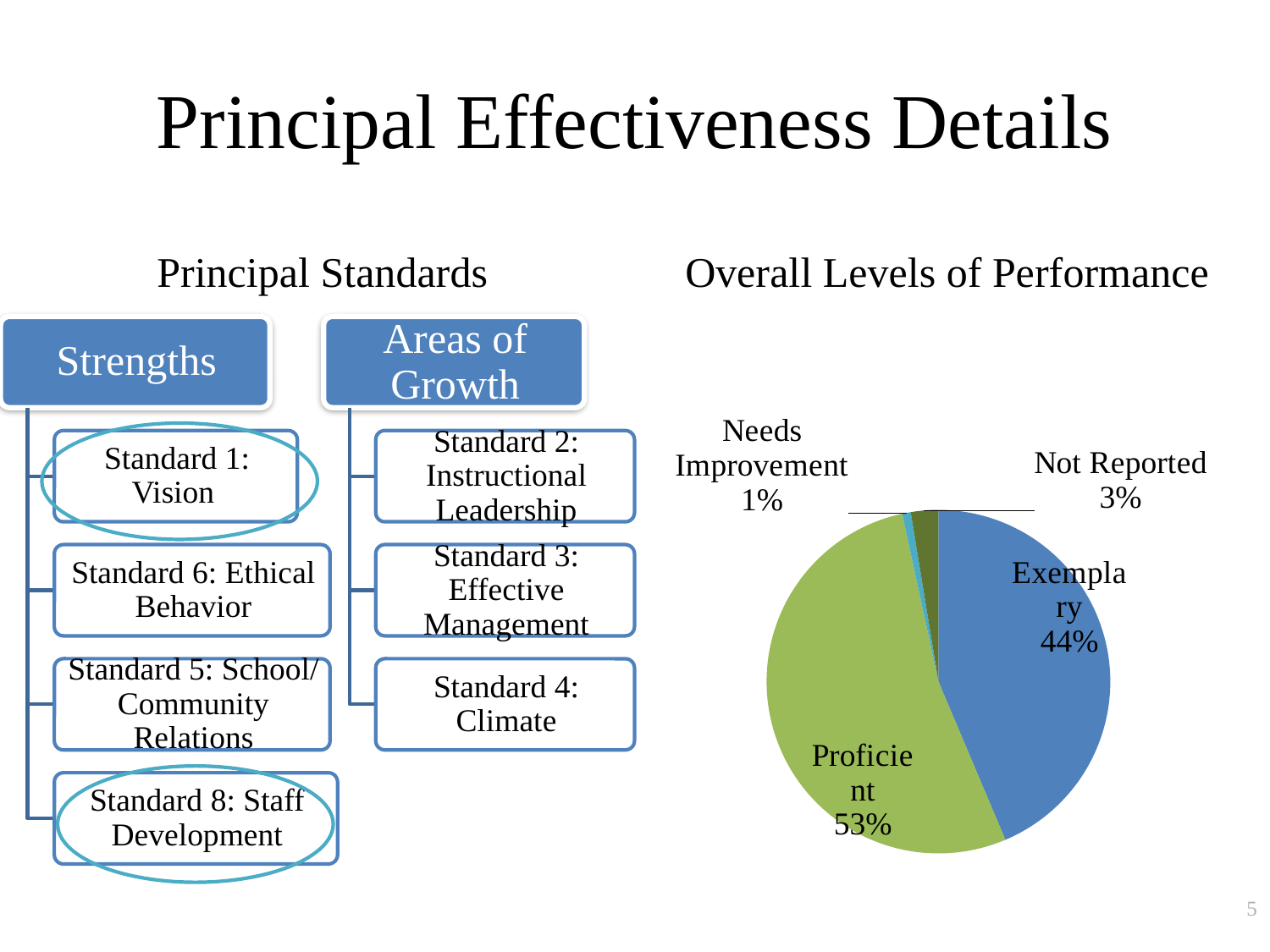

# Principal Effectiveness Details
Principal Standards
Overall Levels of Performance

### Chart:

| Category |    |
|---|---|
| Exemplary | 541.0 |
| Proficient | 657.0 |
| Needs Improvement | 10.0 |
| Unsatisfactory | 0.0 |
| Not Reported | 32.0 |
Strengths
Standard 1: Vision
Standard 6: Ethical Behavior
Standard 5: School/ Community Relations
Standard 8: Staff Development
Areas of Growth
Standard 2: Instructional Leadership
Standard 3: Effective Management
Standard 4: Climate

5